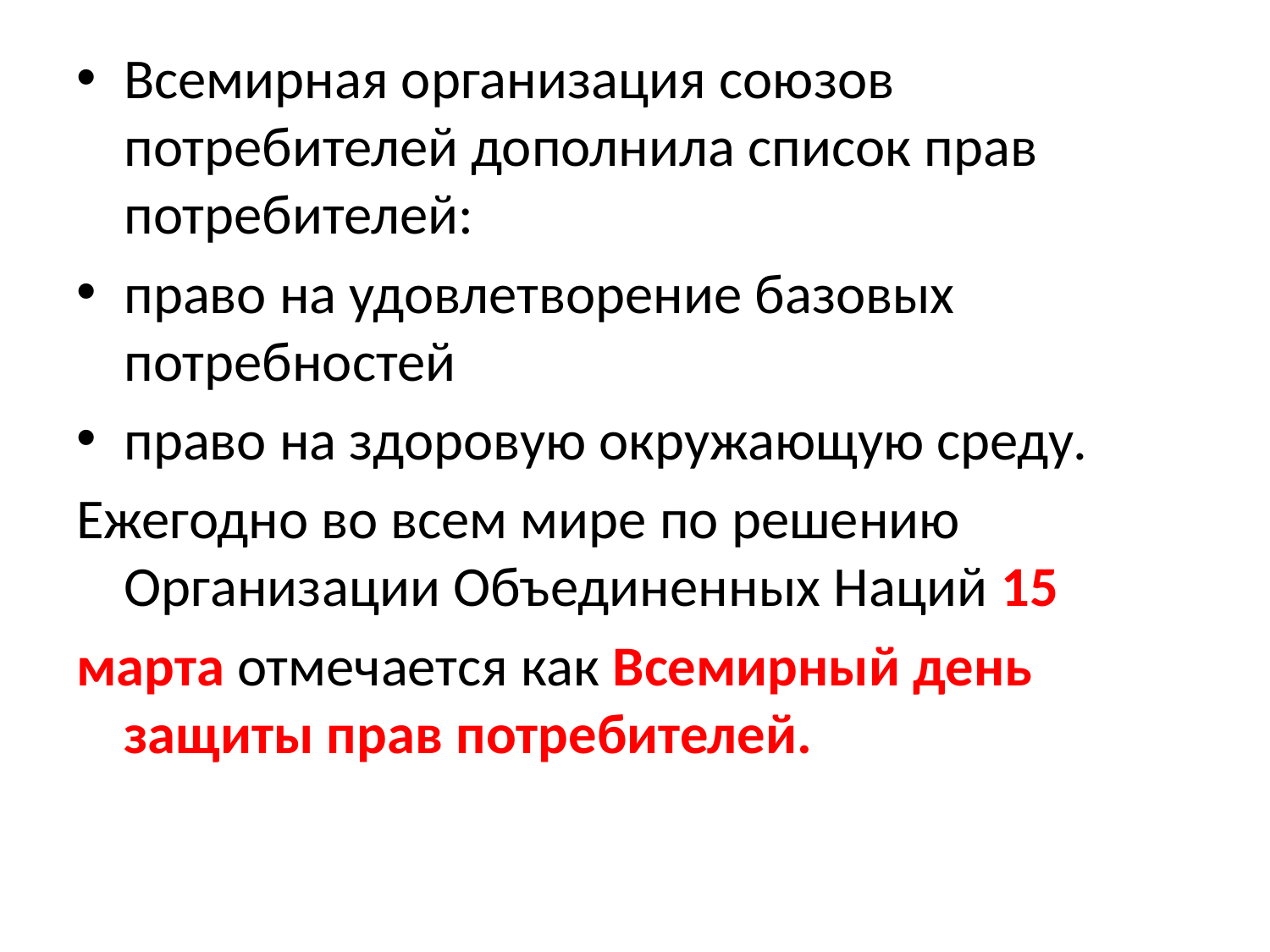

Всемирная организация союзов потребителей дополнила список прав потребителей:
право на удовлетворение базовых потребностей
право на здоровую окружающую среду.
Ежегодно во всем мире по решению Организации Объединенных Наций 15
марта отмечается как Всемирный день защиты прав потребителей.